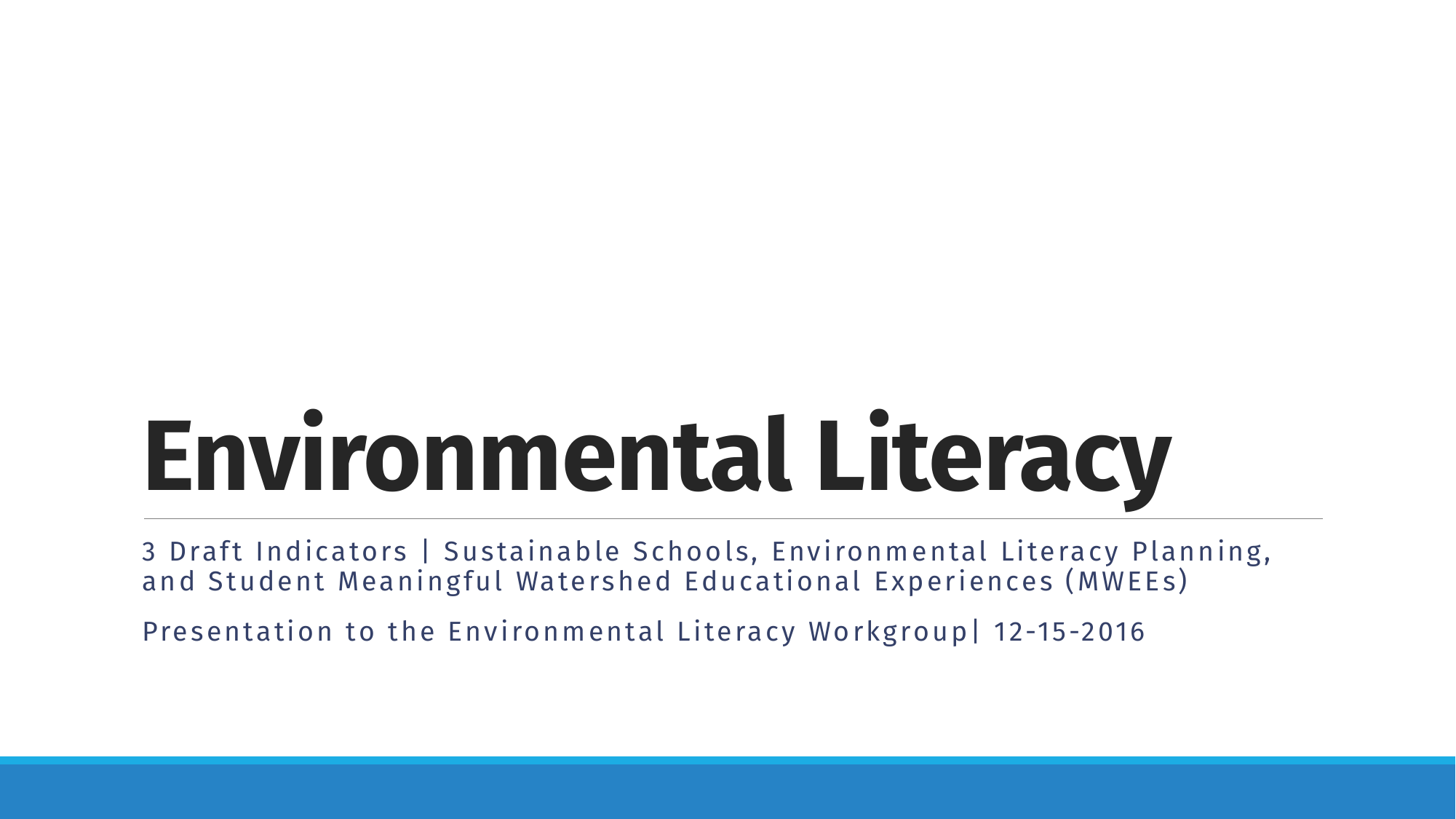

# Environmental Literacy
3 Draft Indicators | Sustainable Schools, Environmental Literacy Planning, and Student Meaningful Watershed Educational Experiences (MWEEs)
Presentation to the Environmental Literacy Workgroup| 12-15-2016